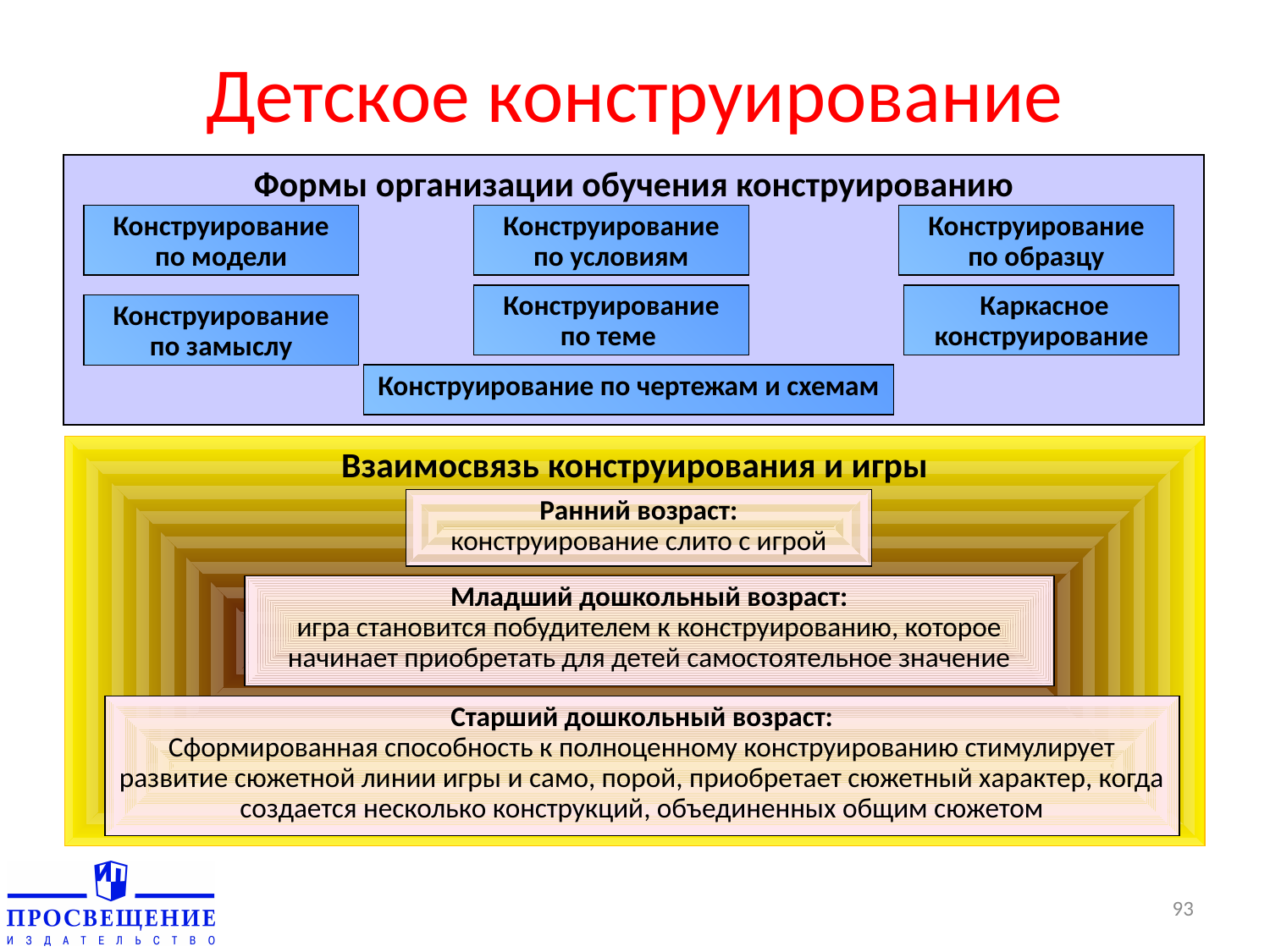

# Детское конструирование
Формы организации обучения конструированию
Конструирование по образцу

Конструирование по модели

Конструирование по условиям

Конструирование по теме

 Каркасное конструирование
Конструирование по замыслу

Конструирование по чертежам и схемам

Взаимосвязь конструирования и игры
Ранний возраст:
конструирование слито с игрой
Младший дошкольный возраст:
игра становится побудителем к конструированию, которое начинает приобретать для детей самостоятельное значение
Старший дошкольный возраст:
Сформированная способность к полноценному конструированию стимулирует развитие сюжетной линии игры и само, порой, приобретает сюжетный характер, когда создается несколько конструкций, объединенных общим сюжетом
93